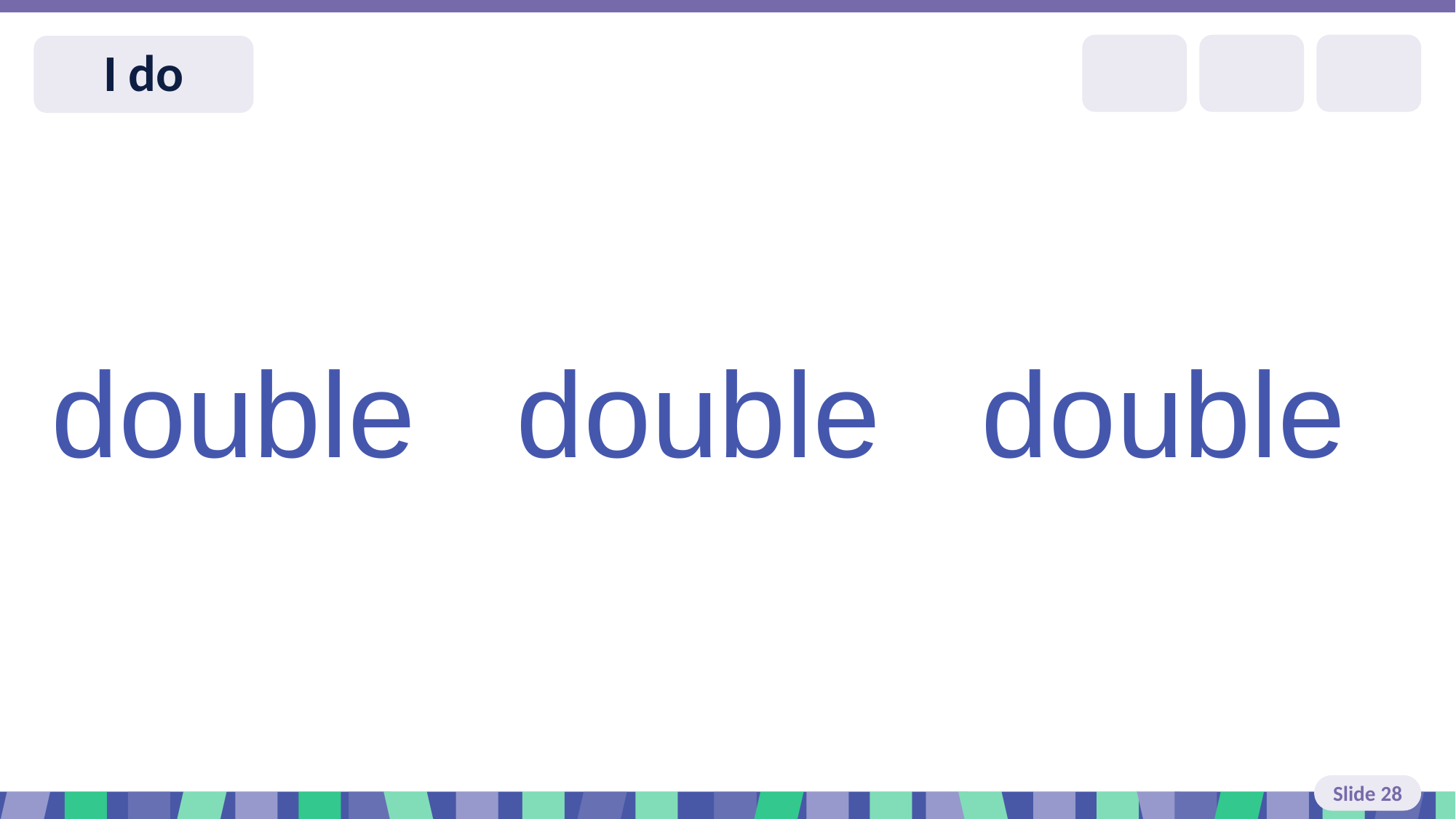

Slide 28 I do
double   double   double